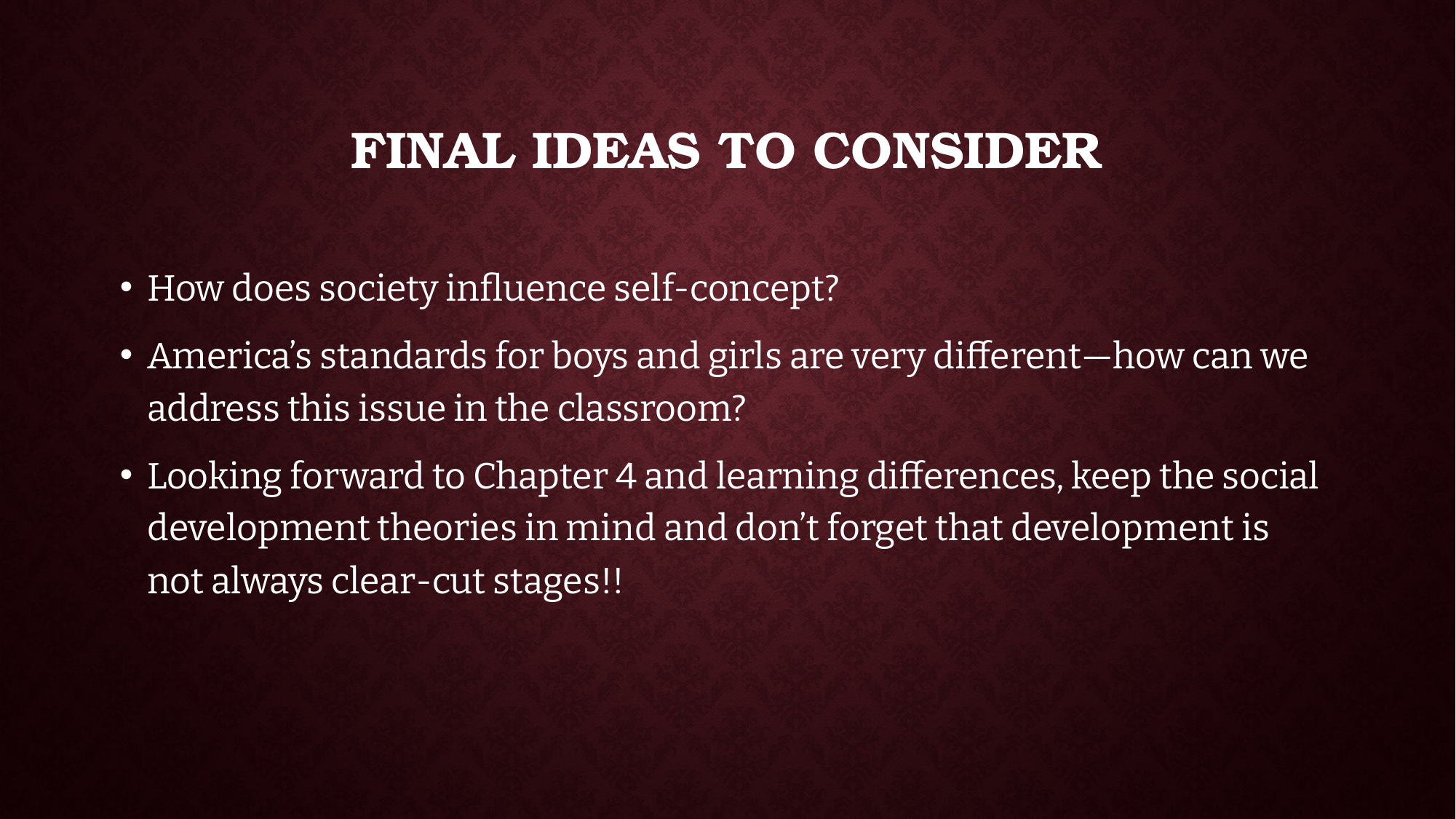

# Final ideas to consider
How does society influence self-concept?
America’s standards for boys and girls are very different—how can we address this issue in the classroom?
Looking forward to Chapter 4 and learning differences, keep the social development theories in mind and don’t forget that development is not always clear-cut stages!!